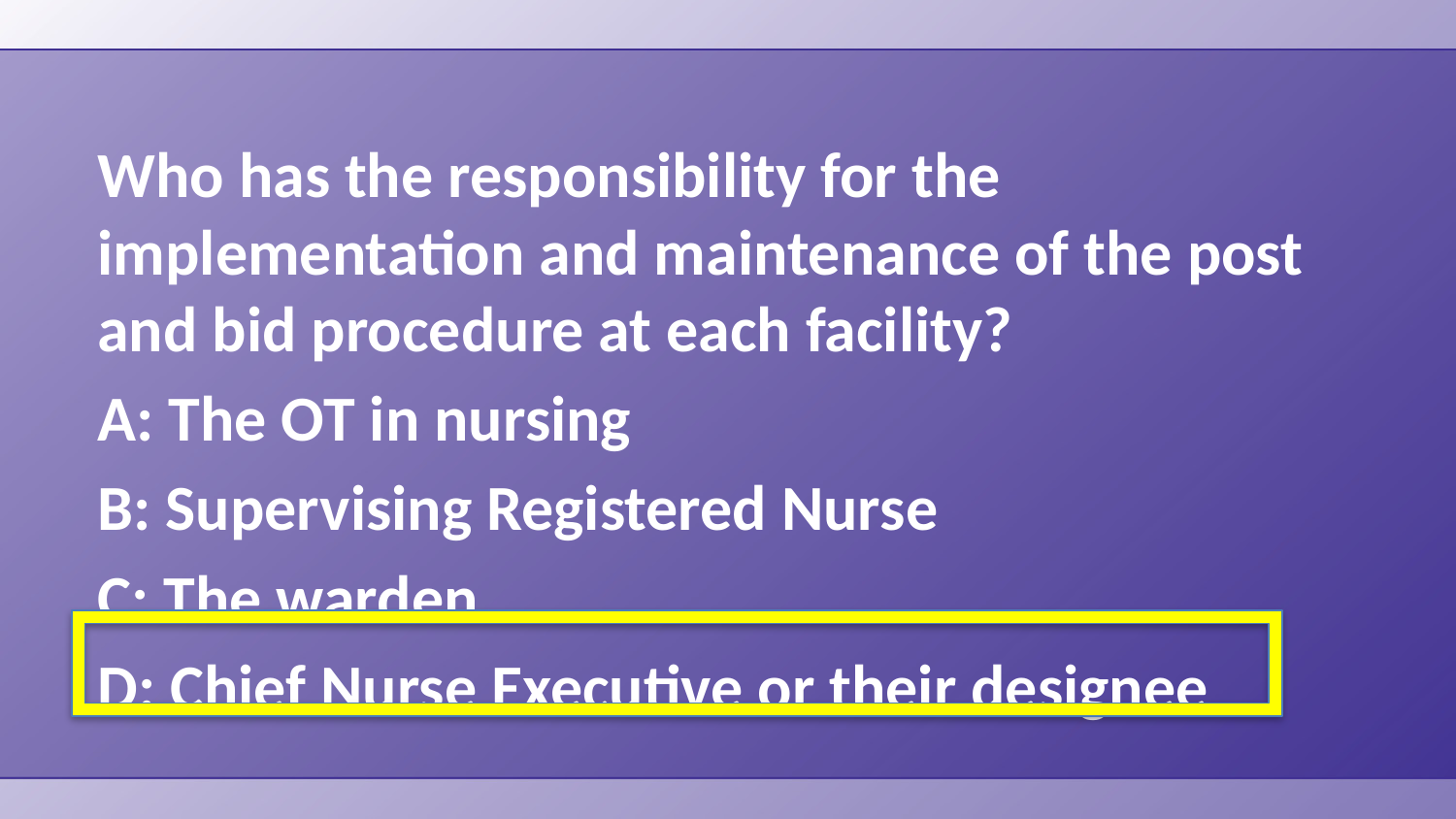

Who has the responsibility for the implementation and maintenance of the post and bid procedure at each facility?
A: The OT in nursing
B: Supervising Registered Nurse
C: The warden
D: Chief Nurse Executive or their designee